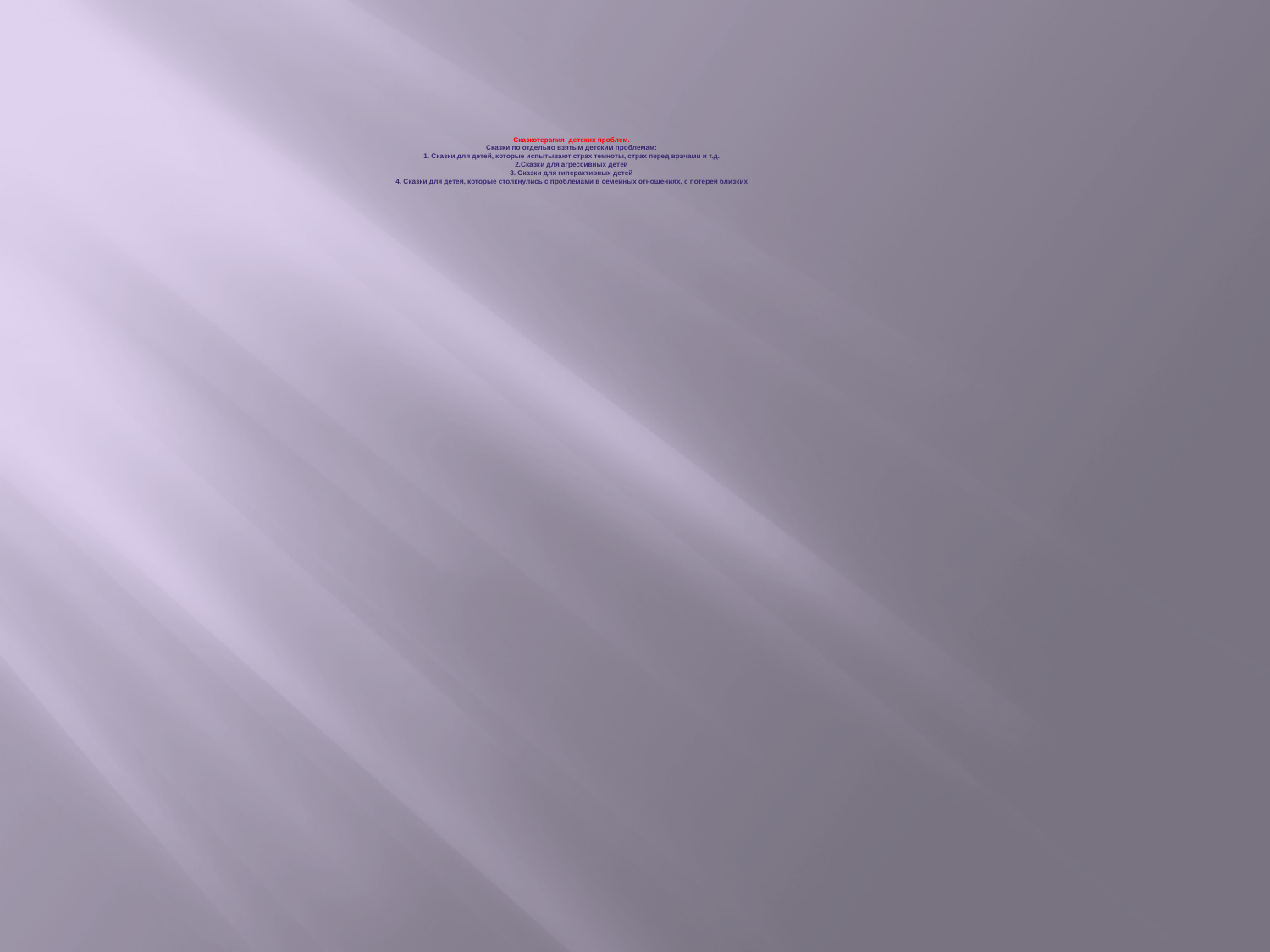

Сказкотерапия  детских проблем.
Сказки по отдельно взятым детским проблемам:
1. Сказки для детей, которые испытывают страх темноты, страх перед врачами и т.д.
2.Сказки для агрессивных детей
3. Сказки для гиперактивных детей
4. Сказки для детей, которые столкнулись с проблемами в семейных отношениях, с потерей близких